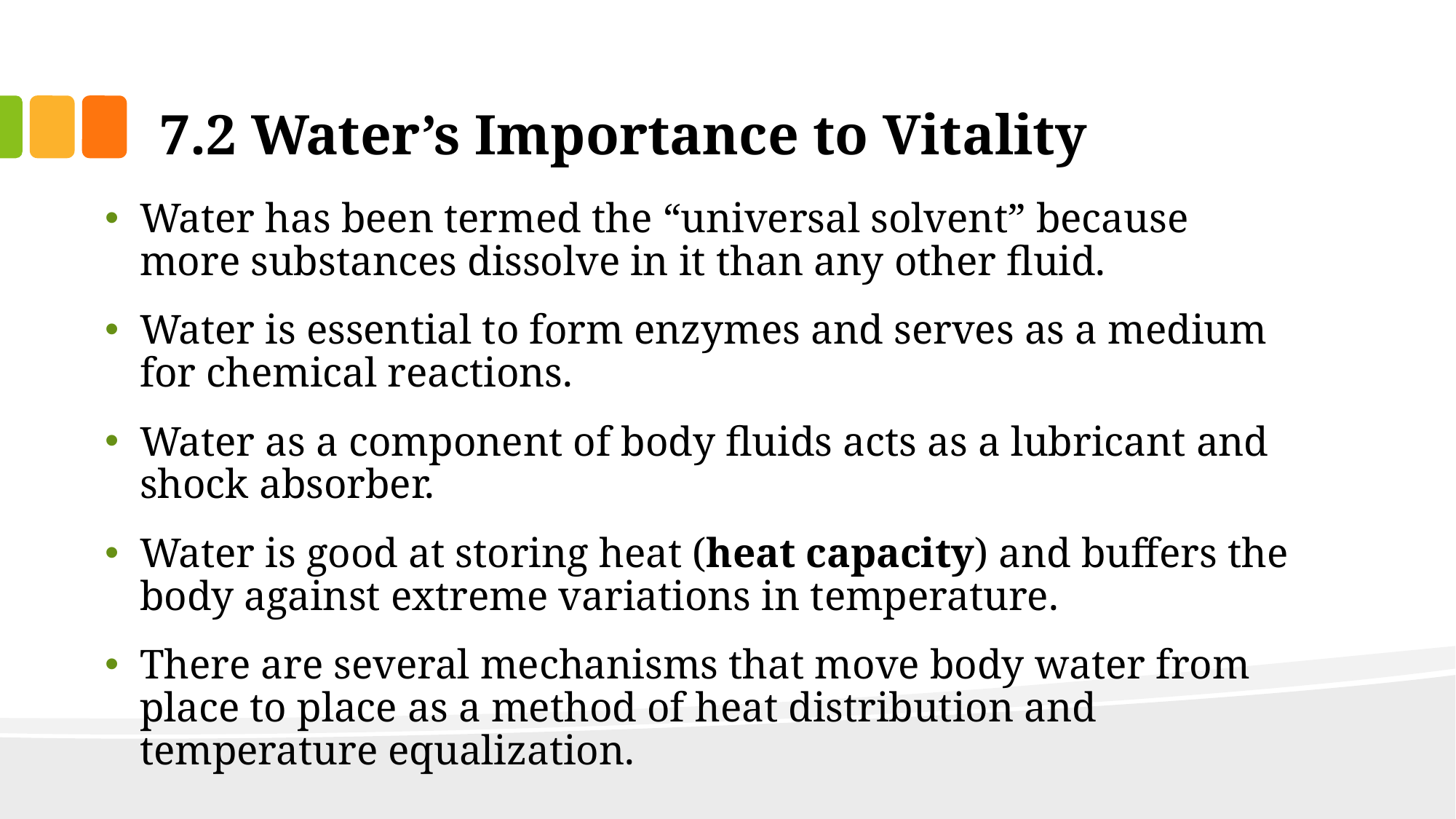

# 7.2 Water’s Importance to Vitality
Water has been termed the “universal solvent” because more substances dissolve in it than any other fluid.
Water is essential to form enzymes and serves as a medium for chemical reactions.
Water as a component of body fluids acts as a lubricant and shock absorber.
Water is good at storing heat (heat capacity) and buffers the body against extreme variations in temperature.
There are several mechanisms that move body water from place to place as a method of heat distribution and temperature equalization.